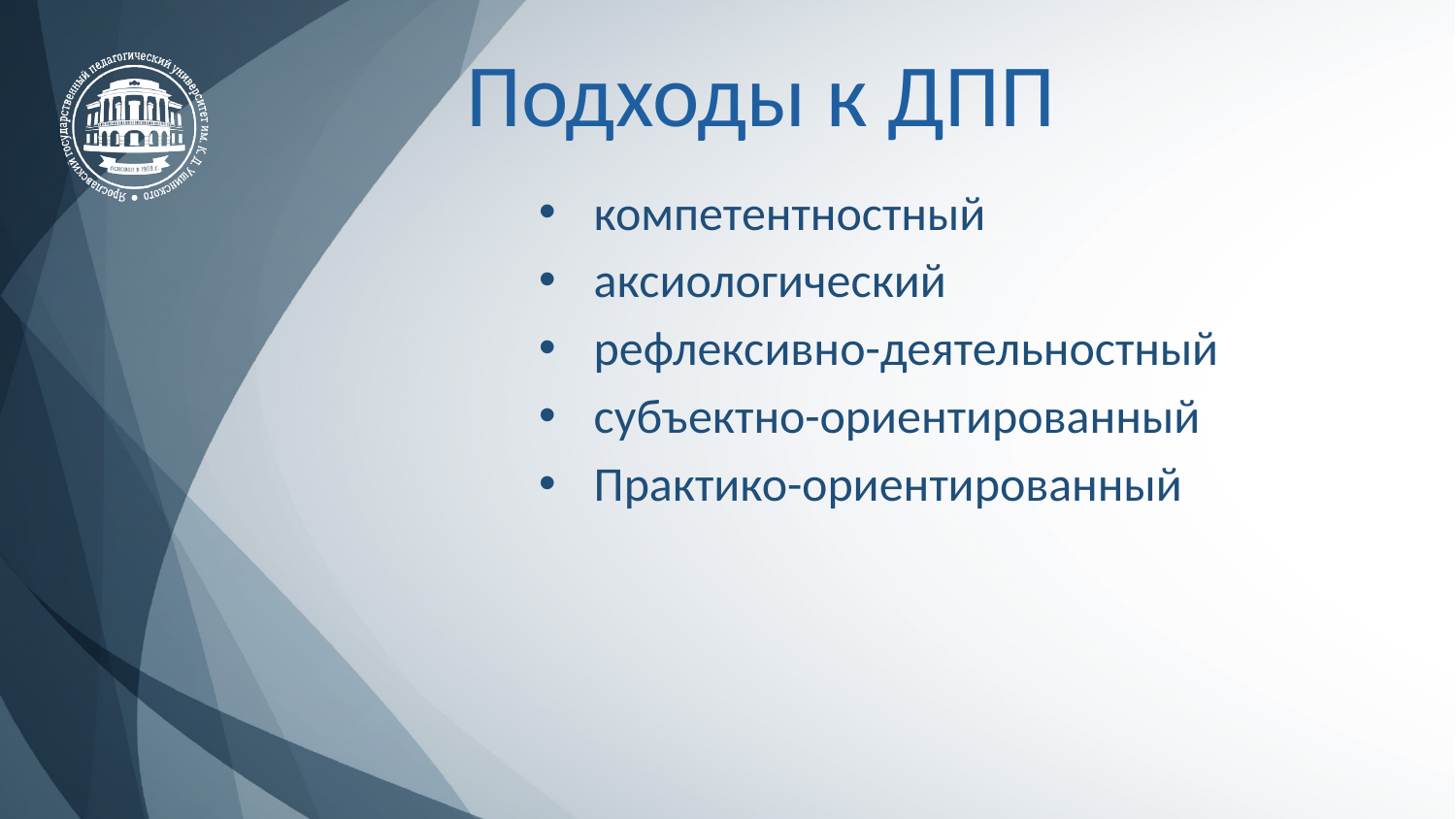

Подходы к ДПП
компетентностный
аксиологический
рефлексивно-деятельностный
субъектно-ориентированный
Практико-ориентированный